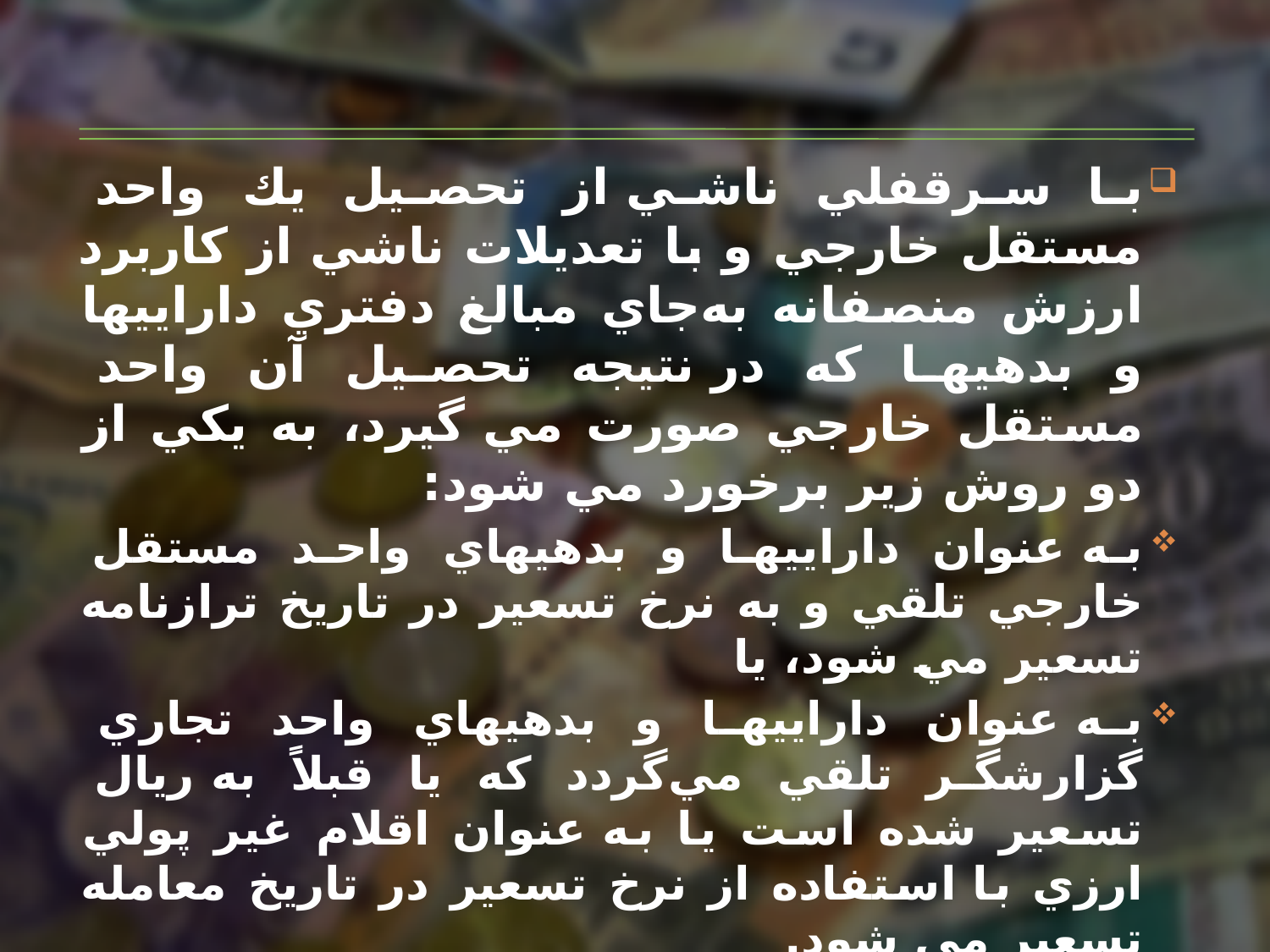

با سرقفلي‌ ناشي از تحصيل‌ يك‌ واحد مستقل‌ خارجي‌ و با تعديلات‌ ناشي از كاربرد ارزش‌ منصفانه‌ به‌‌جاي‌ مبالغ‌ دفتري‌ داراييها و بدهيها كه‌ در نتيجه‌ تحصيل‌ آن‌ واحد مستقل‌ خارجي‌ صورت‌ مي‌ گيرد، به‌ يكي‌ از دو روش‌ زير برخورد مي‌ شود:
به عنوان‌ داراييها و بدهيهاي‌ واحد مستقل‌ خارجي‌ تلقي‌ و به‌ نرخ‌ تسعير در تاريخ‌ ترازنامه‌ تسعير مي‌ شود، يا
به عنوان‌ داراييها و بدهيهاي‌ واحد تجاري‌ گزارشگر تلقي‌ مي‌گردد كه‌ يا قبلاً به‌ ريال‌ تسعير شده‌ است‌ يا به عنوان‌ اقلام‌ غير پولي‌ ارزي‌ با استفاده‌ از نرخ‌ تسعير در تاريخ‌ معامله‌ تسعير مي‌ شود.